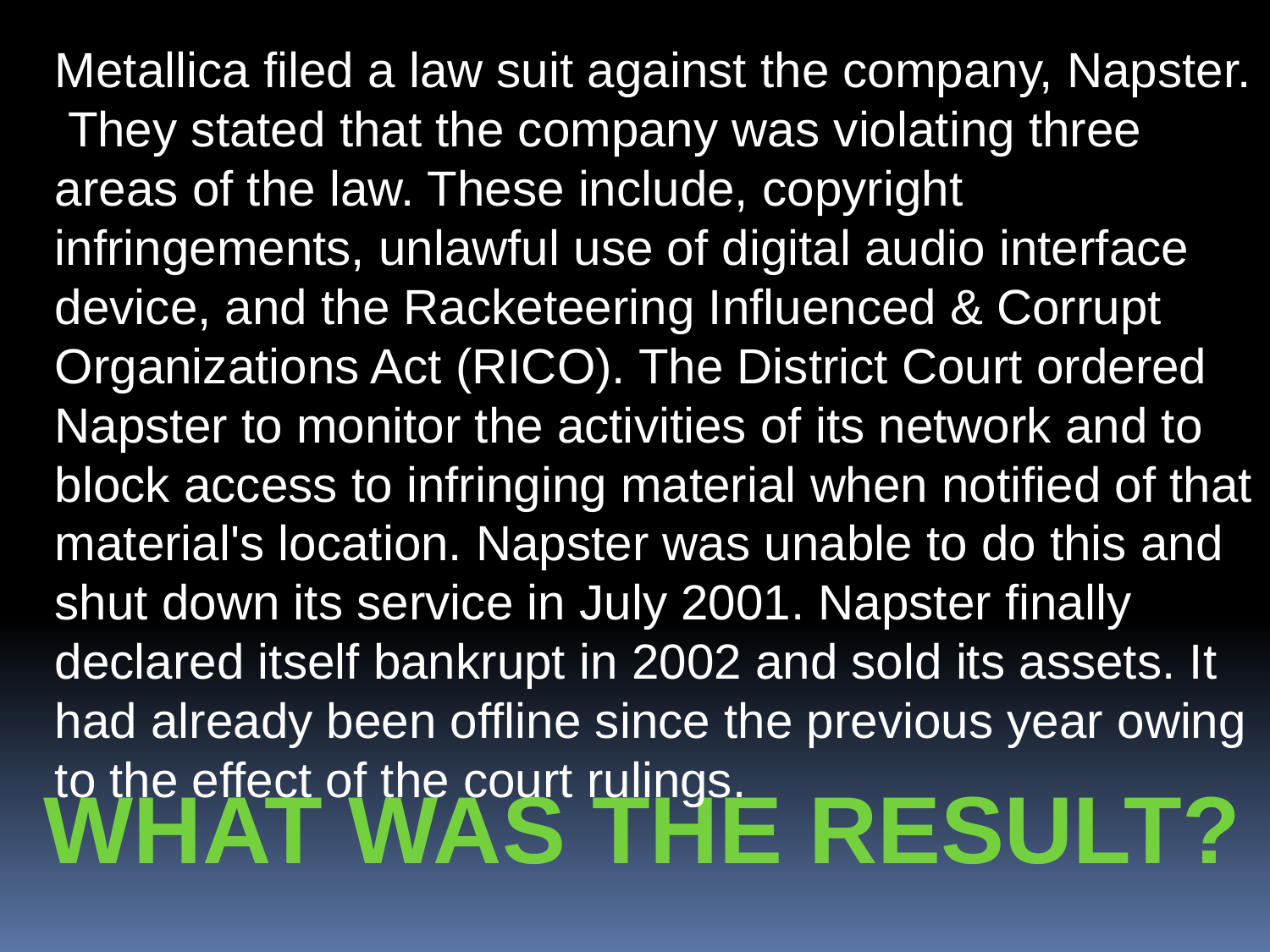

Metallica filed a law suit against the company, Napster.  They stated that the company was violating three areas of the law. These include, copyright infringements, unlawful use of digital audio interface device, and the Racketeering Influenced & Corrupt Organizations Act (RICO). The District Court ordered Napster to monitor the activities of its network and to block access to infringing material when notified of that material's location. Napster was unable to do this and shut down its service in July 2001. Napster finally declared itself bankrupt in 2002 and sold its assets. It had already been offline since the previous year owing to the effect of the court rulings.

What was the result?